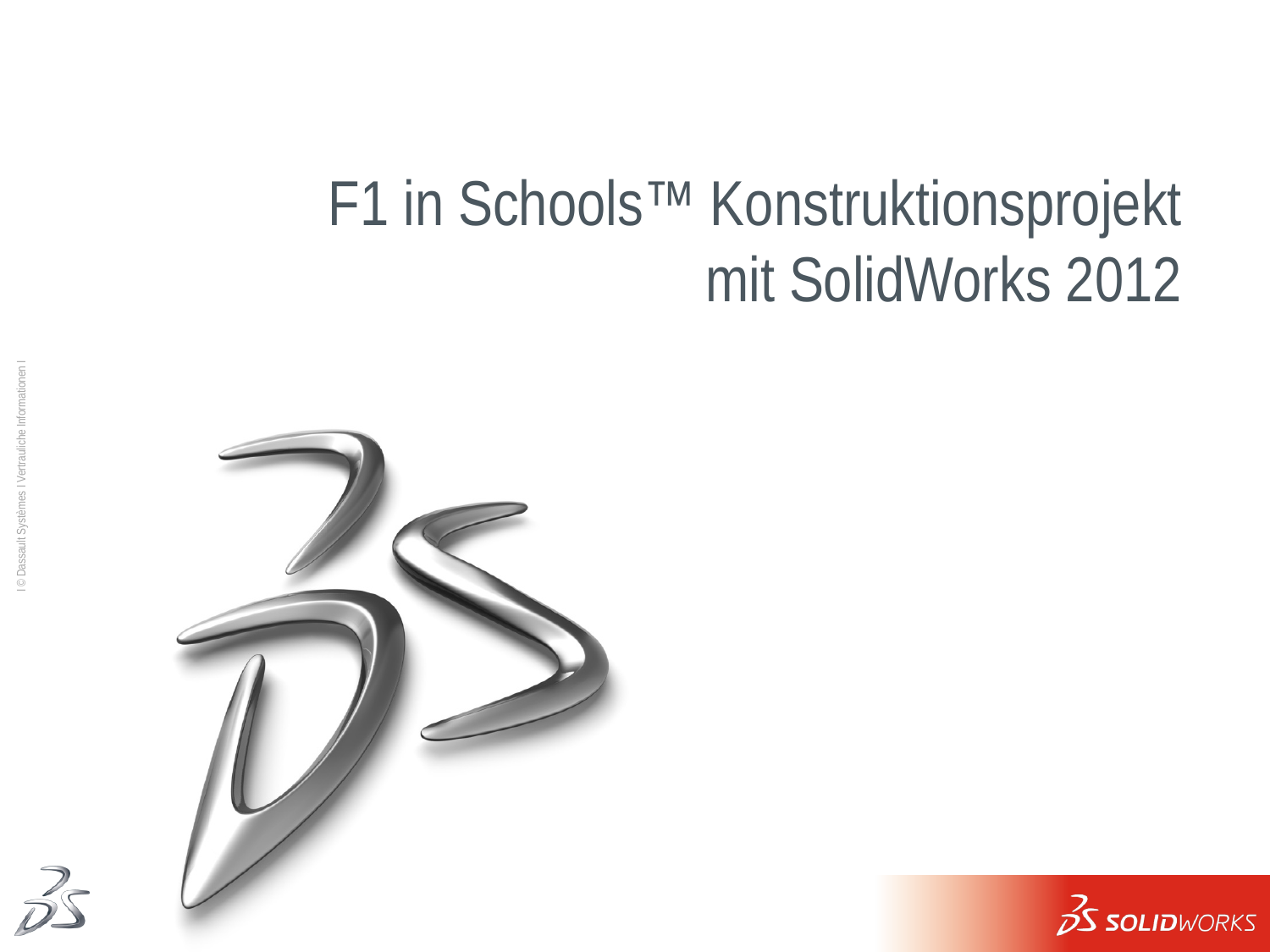

# F1 in Schools™ Konstruktionsprojekt mit SolidWorks 2012